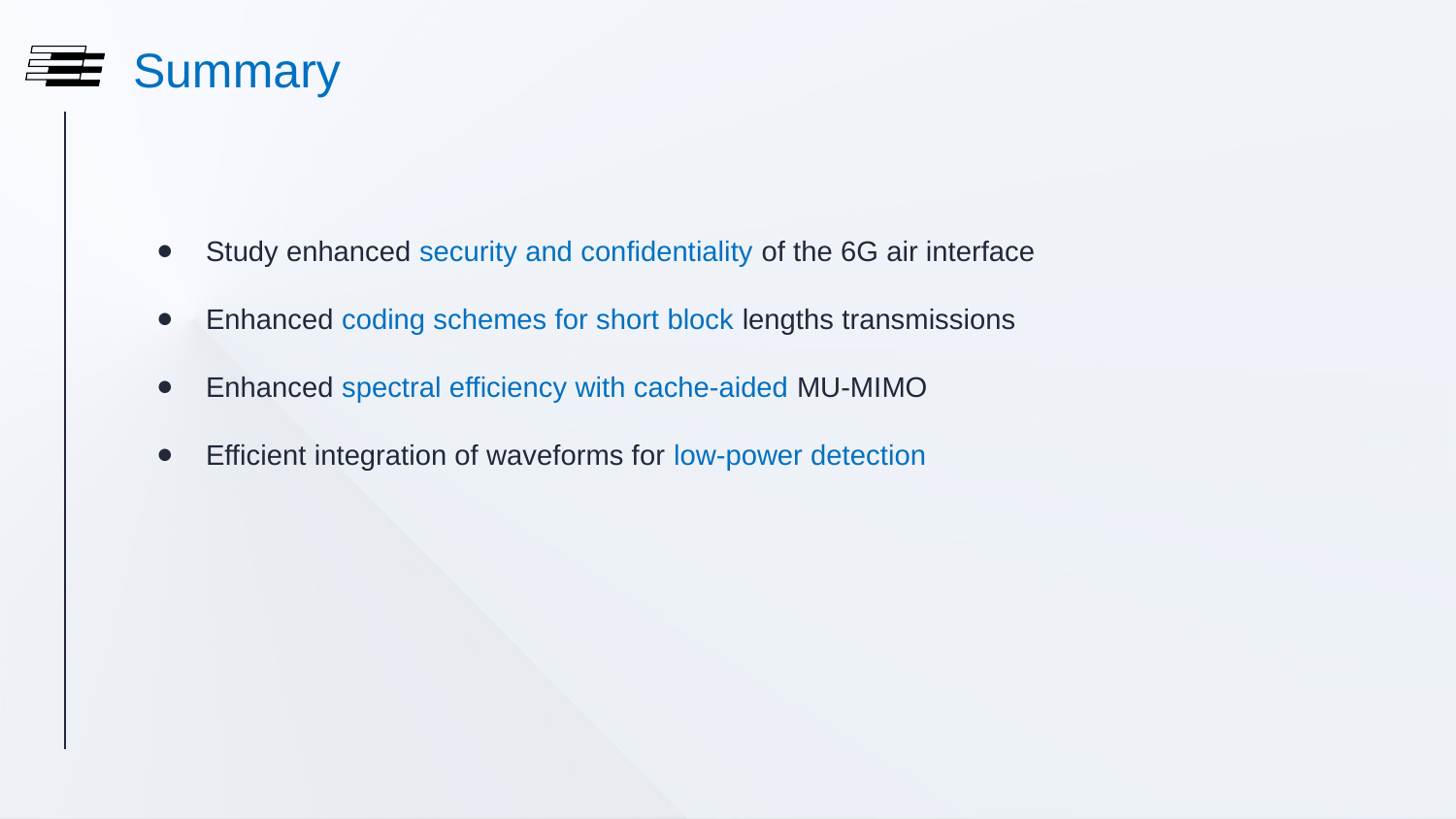

# Summary
Study enhanced security and confidentiality of the 6G air interface
Enhanced coding schemes for short block lengths transmissions
Enhanced spectral efficiency with cache-aided MU-MIMO
Efficient integration of waveforms for low-power detection